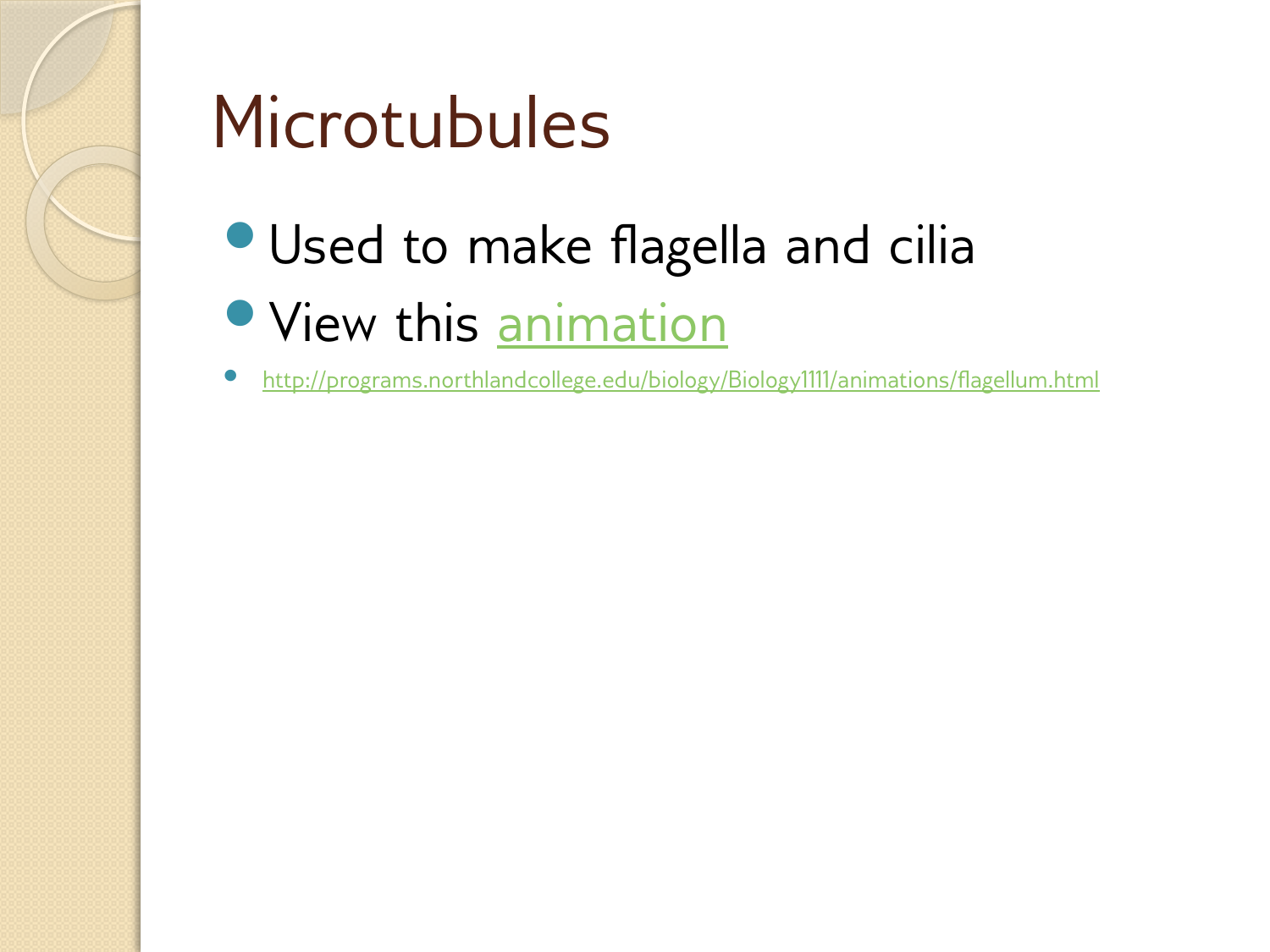

# Microtubules
Used to make flagella and cilia
View this animation
http://programs.northlandcollege.edu/biology/Biology1111/animations/flagellum.html